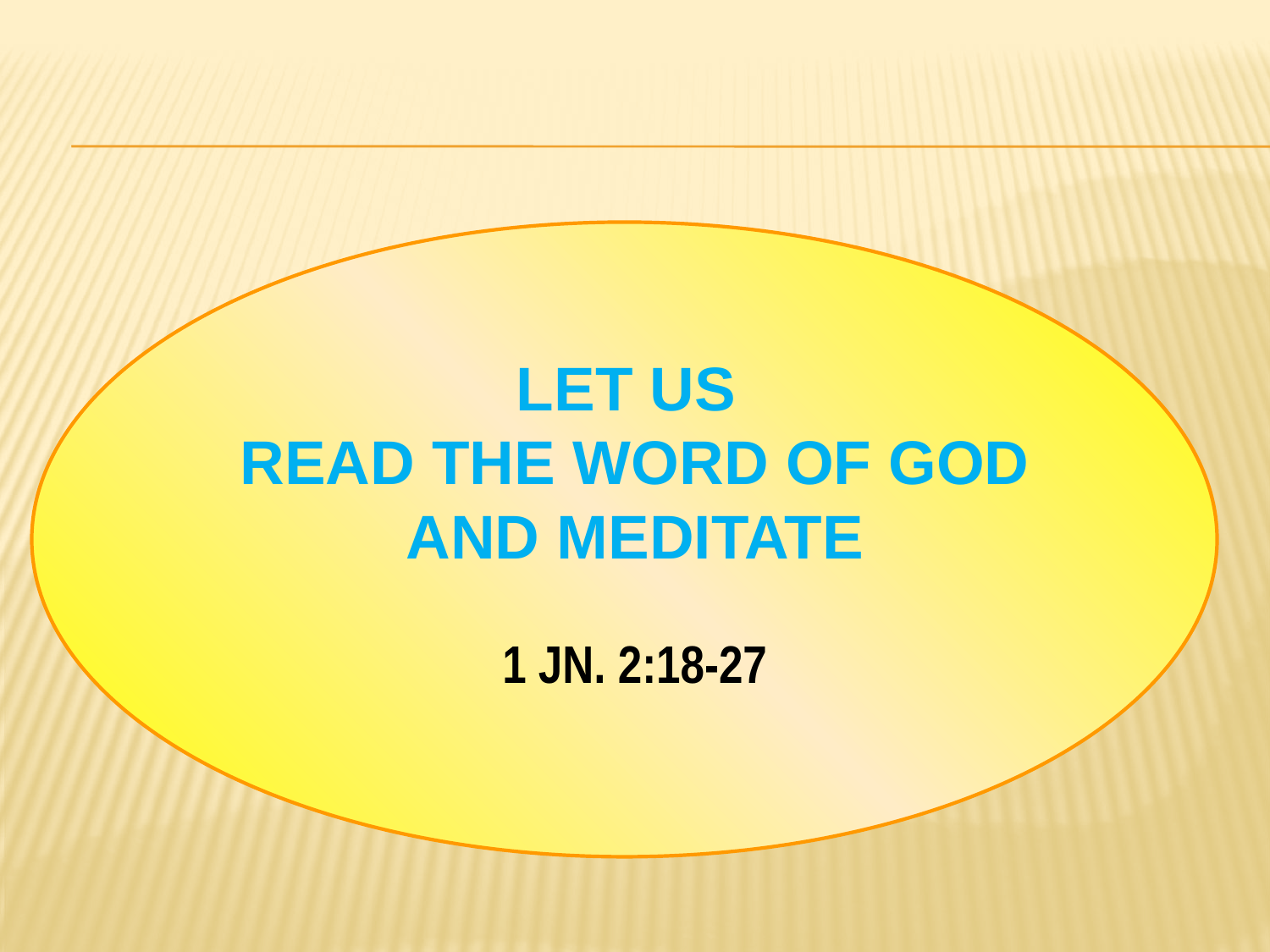

# Let us Read the Word of God and Meditate
1 JN. 2:18-27